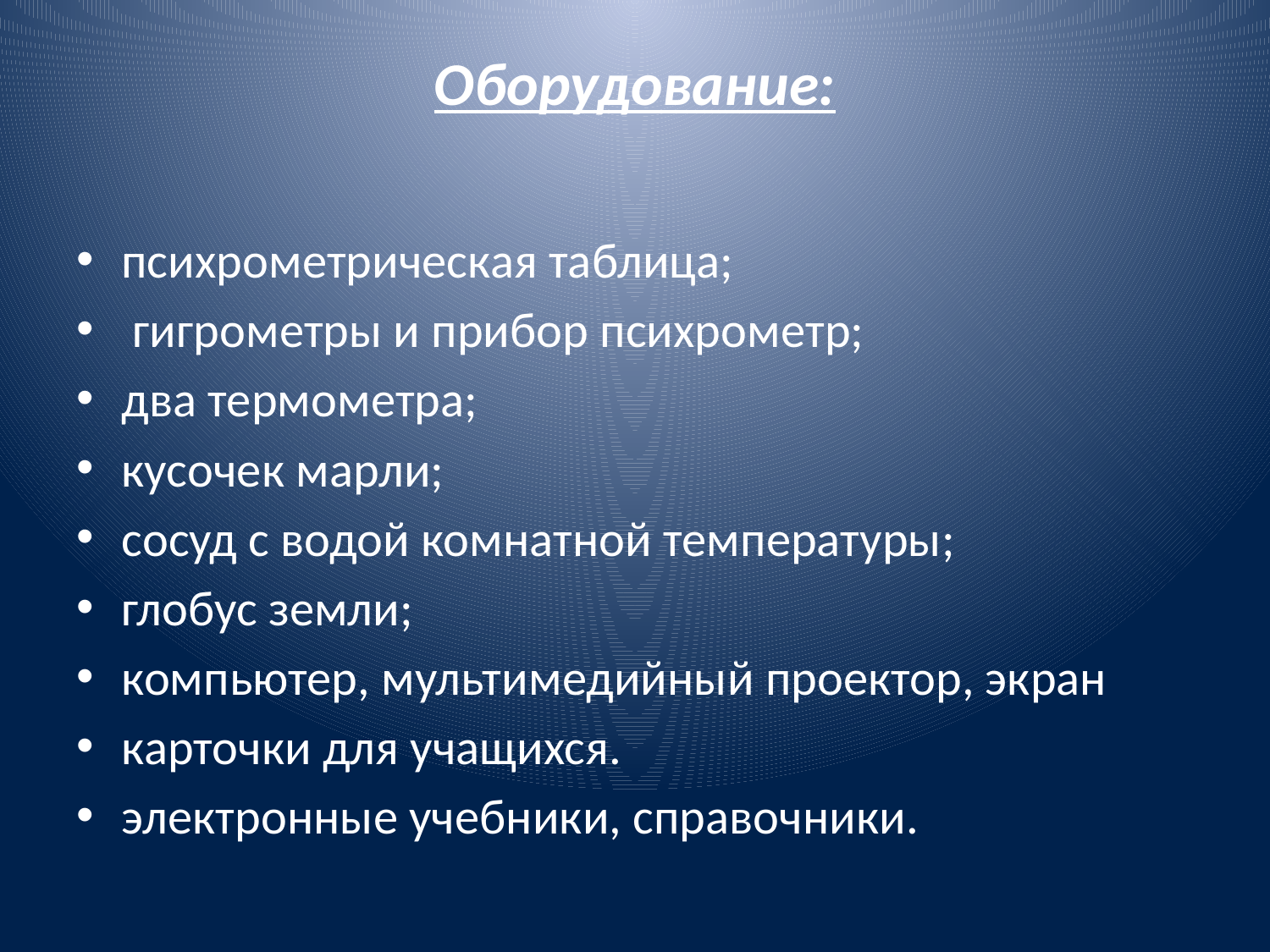

# Оборудование:
психрометрическая таблица;
 гигрометры и прибор психрометр;
два термометра;
кусочек марли;
сосуд с водой комнатной температуры;
глобус земли;
компьютер, мультимедийный проектор, экран
карточки для учащихся.
электронные учебники, справочники.